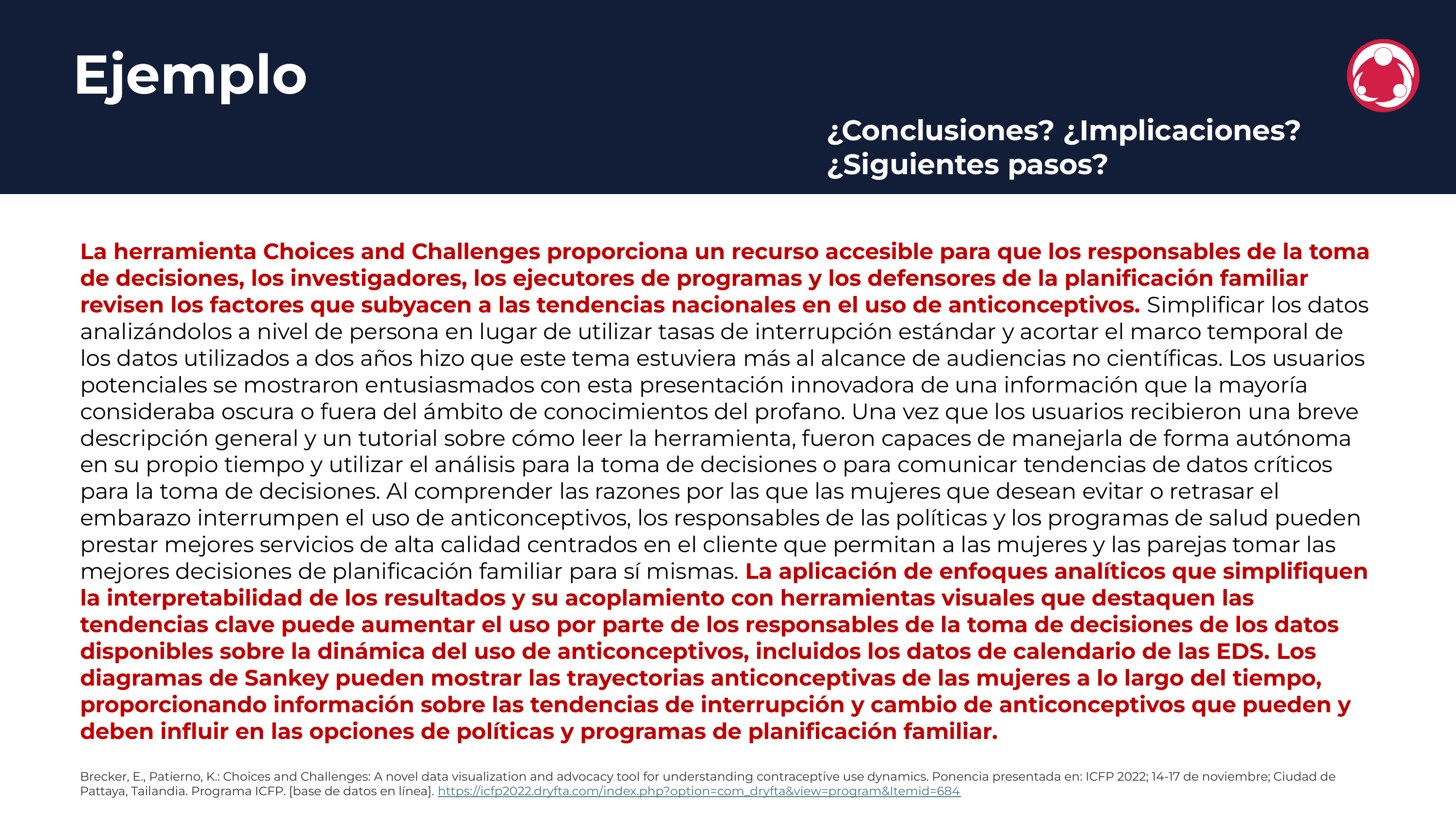

Ejemplo

¿Conclusiones? ¿Implicaciones? ¿Siguientes pasos?

La herramienta Choices and Challenges proporciona un recurso accesible para que los responsables de la toma de decisiones, los investigadores, los ejecutores de programas y los defensores de la planificación familiar revisen los factores que subyacen a las tendencias nacionales en el uso de anticonceptivos. Simplificar los datos analizándolos a nivel de persona en lugar de utilizar tasas de interrupción estándar y acortar el marco temporal de los datos utilizados a dos años hizo que este tema estuviera más al alcance de audiencias no científicas. Los usuarios potenciales se mostraron entusiasmados con esta presentación innovadora de una información que la mayoría consideraba oscura o fuera del ámbito de conocimientos del profano. Una vez que los usuarios recibieron una breve descripción general y un tutorial sobre cómo leer la herramienta, fueron capaces de manejarla de forma autónoma en su propio tiempo y utilizar el análisis para la toma de decisiones o para comunicar tendencias de datos críticos para la toma de decisiones. Al comprender las razones por las que las mujeres que desean evitar o retrasar el embarazo interrumpen el uso de anticonceptivos, los responsables de las políticas y los programas de salud pueden prestar mejores servicios de alta calidad centrados en el cliente que permitan a las mujeres y las parejas tomar las mejores decisiones de planificación familiar para sí mismas. La aplicación de enfoques analíticos que simplifiquen la interpretabilidad de los resultados y su acoplamiento con herramientas visuales que destaquen las tendencias clave puede aumentar el uso por parte de los responsables de la toma de decisiones de los datos disponibles sobre la dinámica del uso de anticonceptivos, incluidos los datos de calendario de las EDS. Los diagramas de Sankey pueden mostrar las trayectorias anticonceptivas de las mujeres a lo largo del tiempo, proporcionando información sobre las tendencias de interrupción y cambio de anticonceptivos que pueden y deben influir en las opciones de políticas y programas de planificación familiar.

Brecker, E., Patierno, K.: Choices and Challenges: A novel data visualization and advocacy tool for understanding contraceptive use dynamics. Ponencia presentada en: ICFP 2022; 14-17 de noviembre; Ciudad de Pattaya, Tailandia. Programa ICFP. [base de datos en línea]. https://icfp2022.dryfta.com/index.php?option=com_dryfta&view=program&Itemid=684